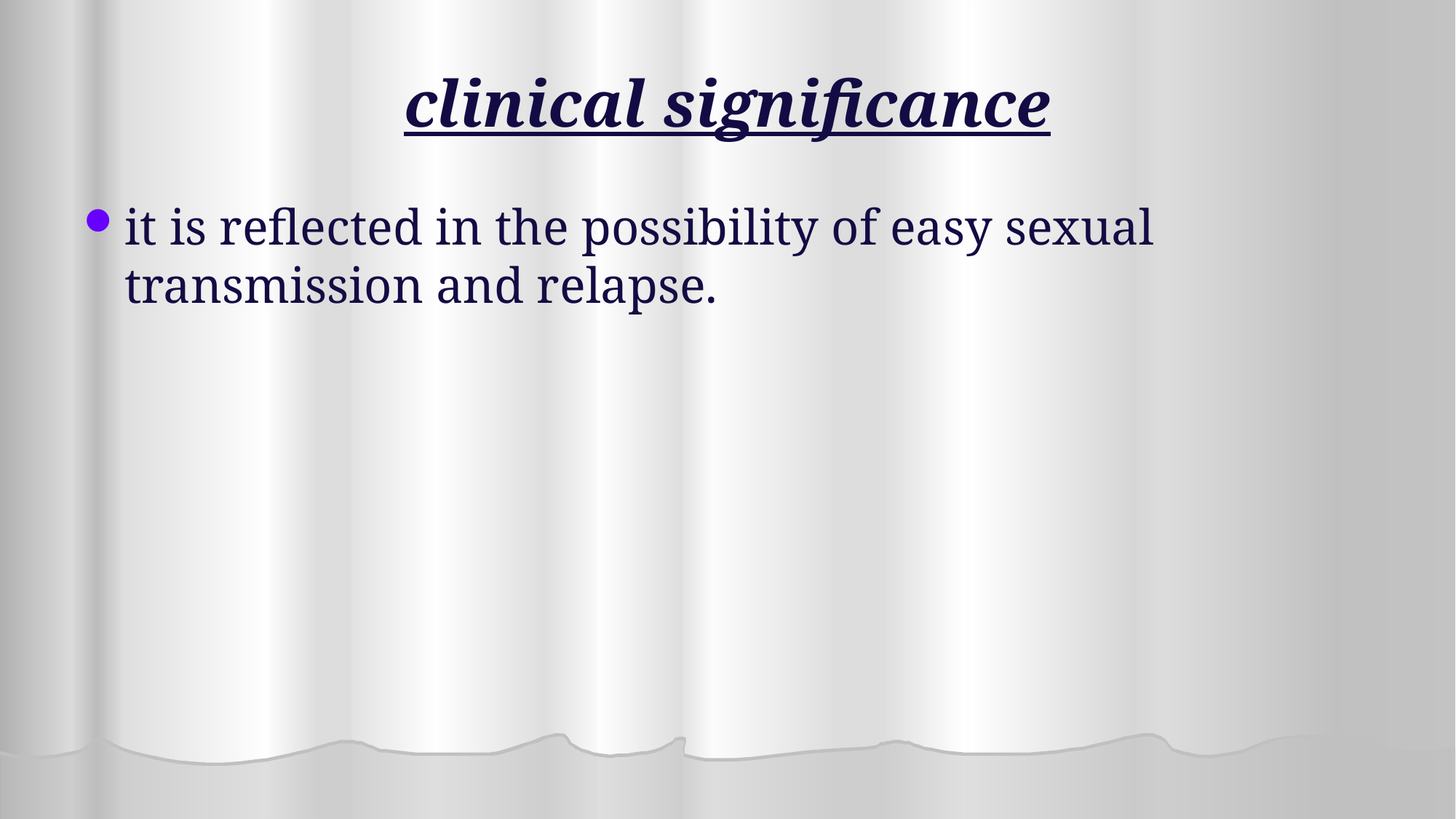

# clinical significance
it is reflected in the possibility of easy sexual transmission and relapse.